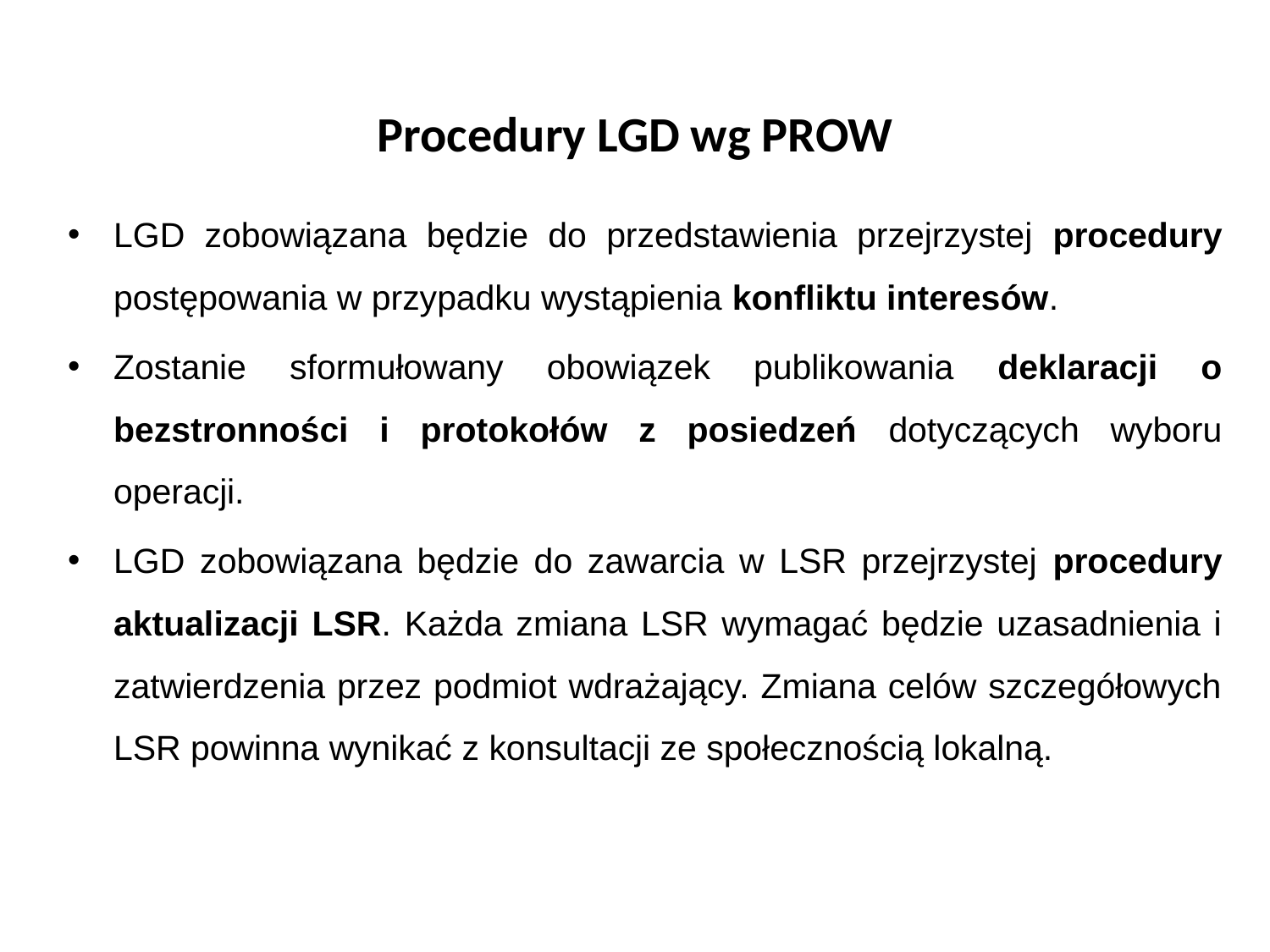

# Procedury LGD wg PROW
LGD zobowiązana będzie do przedstawienia przejrzystej procedury postępowania w przypadku wystąpienia konfliktu interesów.
Zostanie sformułowany obowiązek publikowania deklaracji o bezstronności i protokołów z posiedzeń dotyczących wyboru operacji.
LGD zobowiązana będzie do zawarcia w LSR przejrzystej procedury aktualizacji LSR. Każda zmiana LSR wymagać będzie uzasadnienia i zatwierdzenia przez podmiot wdrażający. Zmiana celów szczegółowych LSR powinna wynikać z konsultacji ze społecznością lokalną.